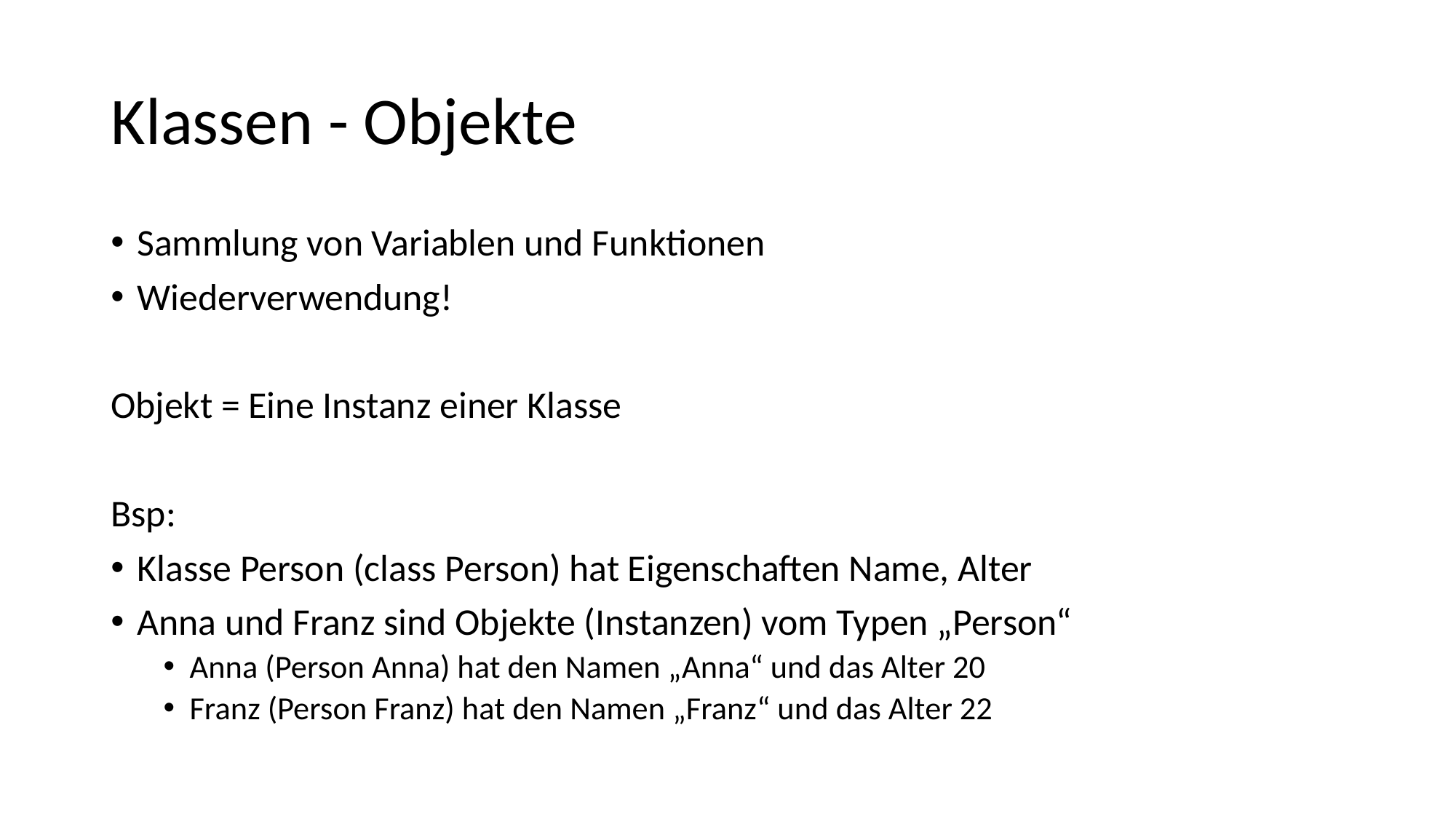

# Klassen - Objekte
Sammlung von Variablen und Funktionen
Wiederverwendung!

Objekt = Eine Instanz einer Klasse

Bsp:
Klasse Person (class Person) hat Eigenschaften Name, Alter
Anna und Franz sind Objekte (Instanzen) vom Typen „Person“
Anna (Person Anna) hat den Namen „Anna“ und das Alter 20
Franz (Person Franz) hat den Namen „Franz“ und das Alter 22